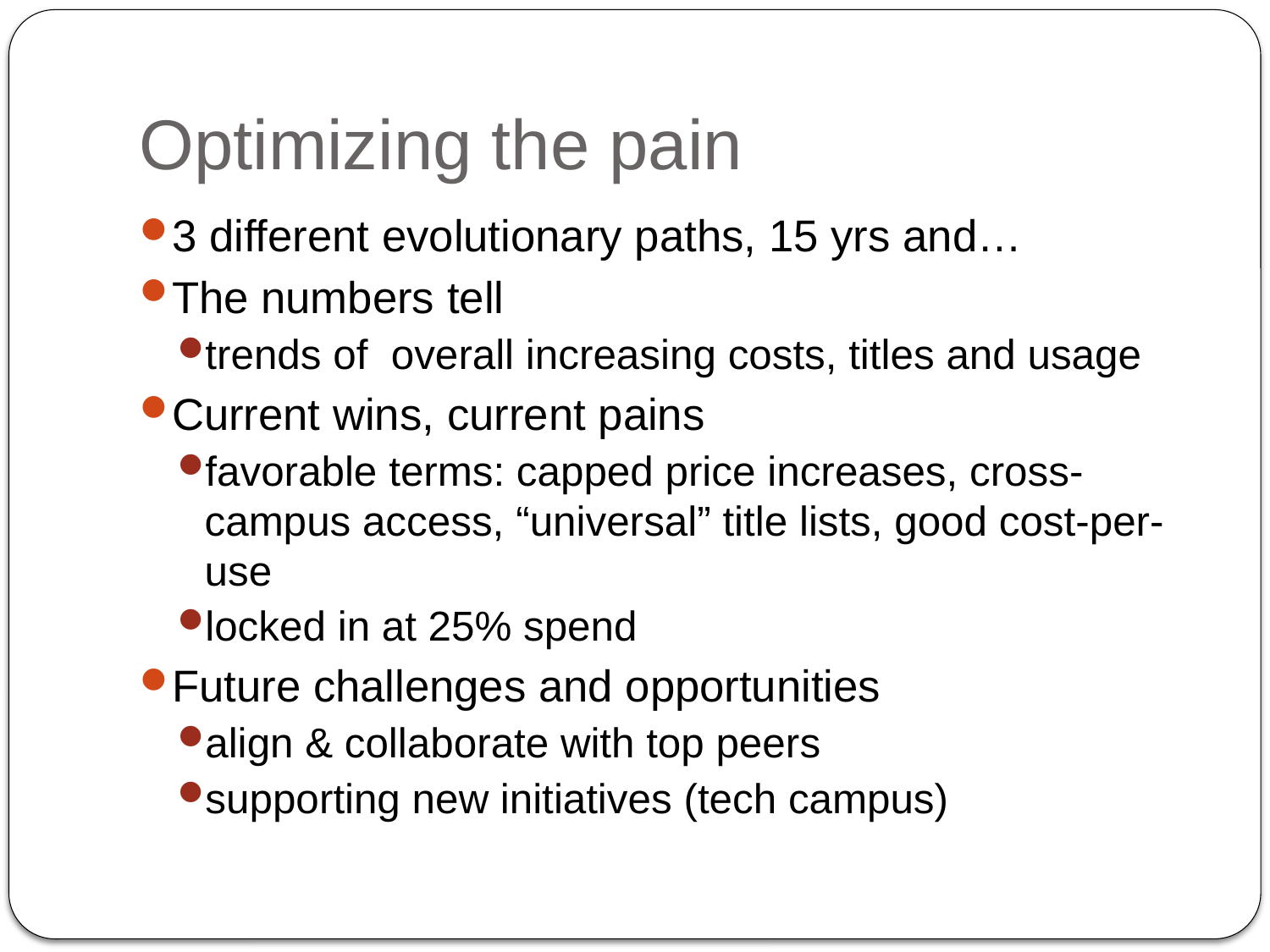

# Optimizing the pain
3 different evolutionary paths, 15 yrs and…
The numbers tell
trends of  overall increasing costs, titles and usage
Current wins, current pains
favorable terms: capped price increases, cross-campus access, “universal” title lists, good cost-per-use
locked in at 25% spend
Future challenges and opportunities
align & collaborate with top peers
supporting new initiatives (tech campus)